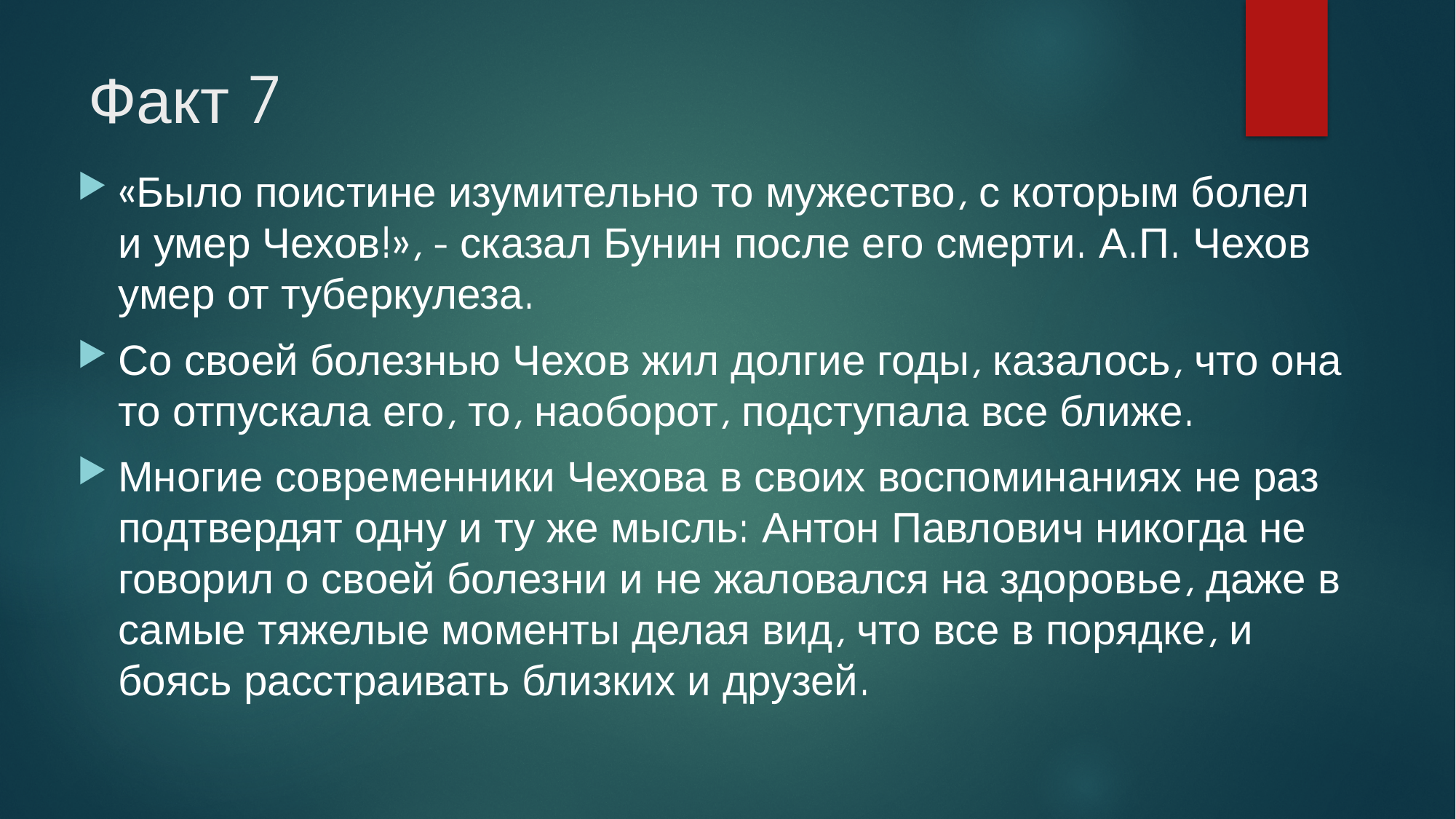

# Факт 7
«Было поистине изумительно то мужество, с которым болел и умер Чехов!», - сказал Бунин после его смерти. А.П. Чехов умер от туберкулеза.
Со своей болезнью Чехов жил долгие годы, казалось, что она то отпускала его, то, наоборот, подступала все ближе.
Многие современники Чехова в своих воспоминаниях не раз подтвердят одну и ту же мысль: Антон Павлович никогда не говорил о своей болезни и не жаловался на здоровье, даже в самые тяжелые моменты делая вид, что все в порядке, и боясь расстраивать близких и друзей.